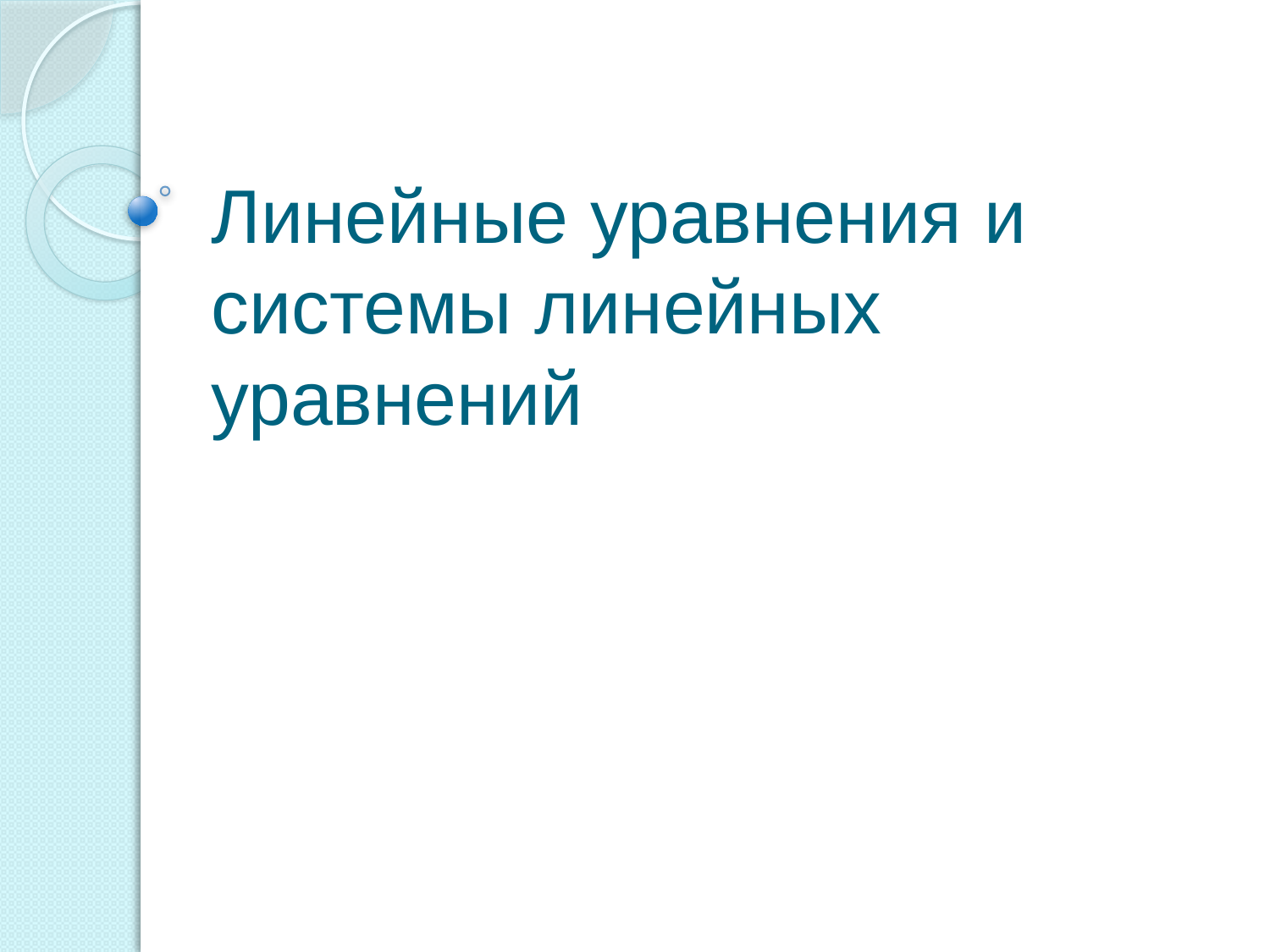

# Линейные уравнения и системы линейных уравнений